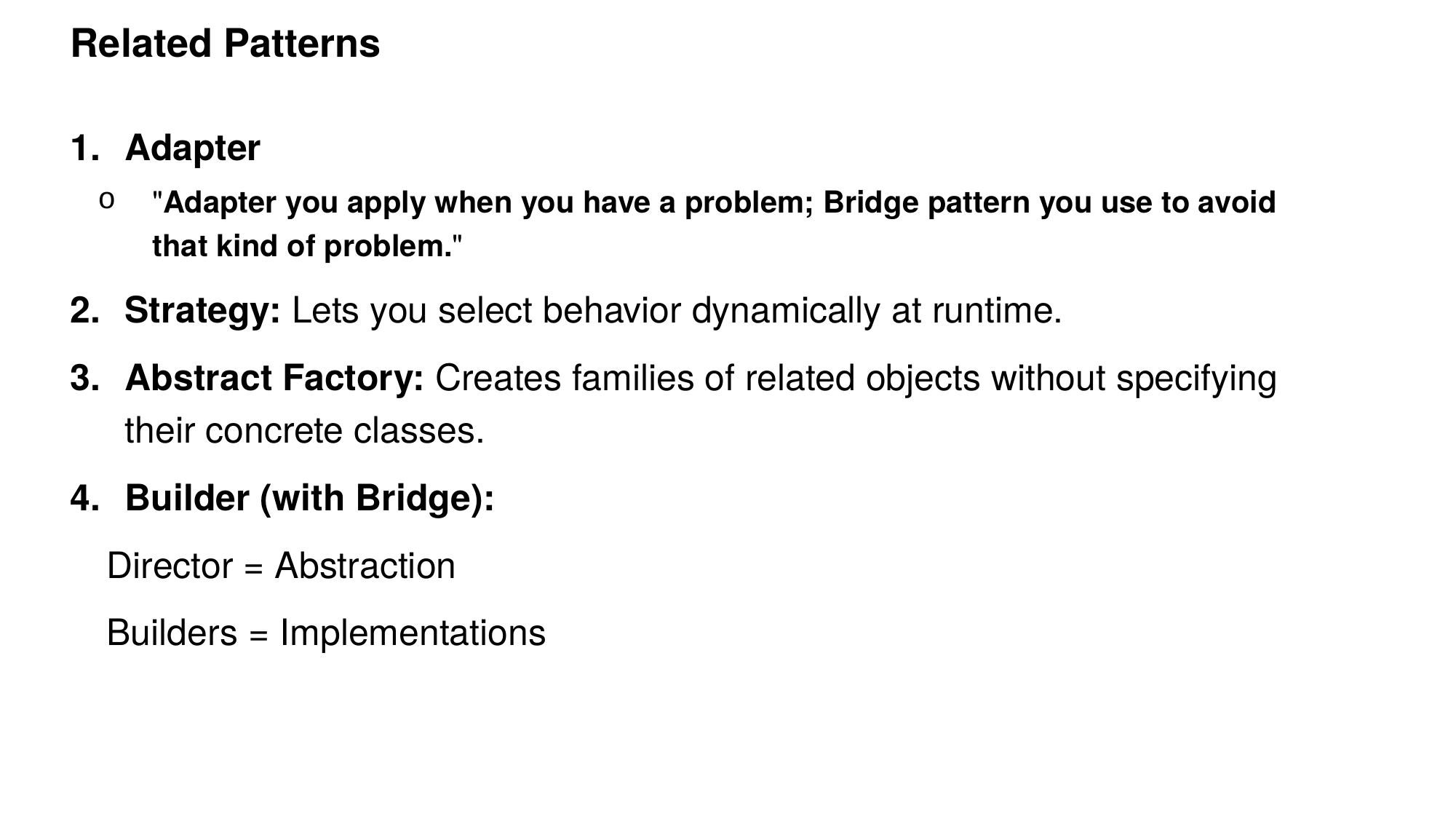

# Related Patterns
Adapter
"Adapter you apply when you have a problem; Bridge pattern you use to avoid that kind of problem."
Strategy: Lets you select behavior dynamically at runtime.
Abstract Factory: Creates families of related objects without specifying their concrete classes.
Builder (with Bridge):
 Director = Abstraction
 Builders = Implementations